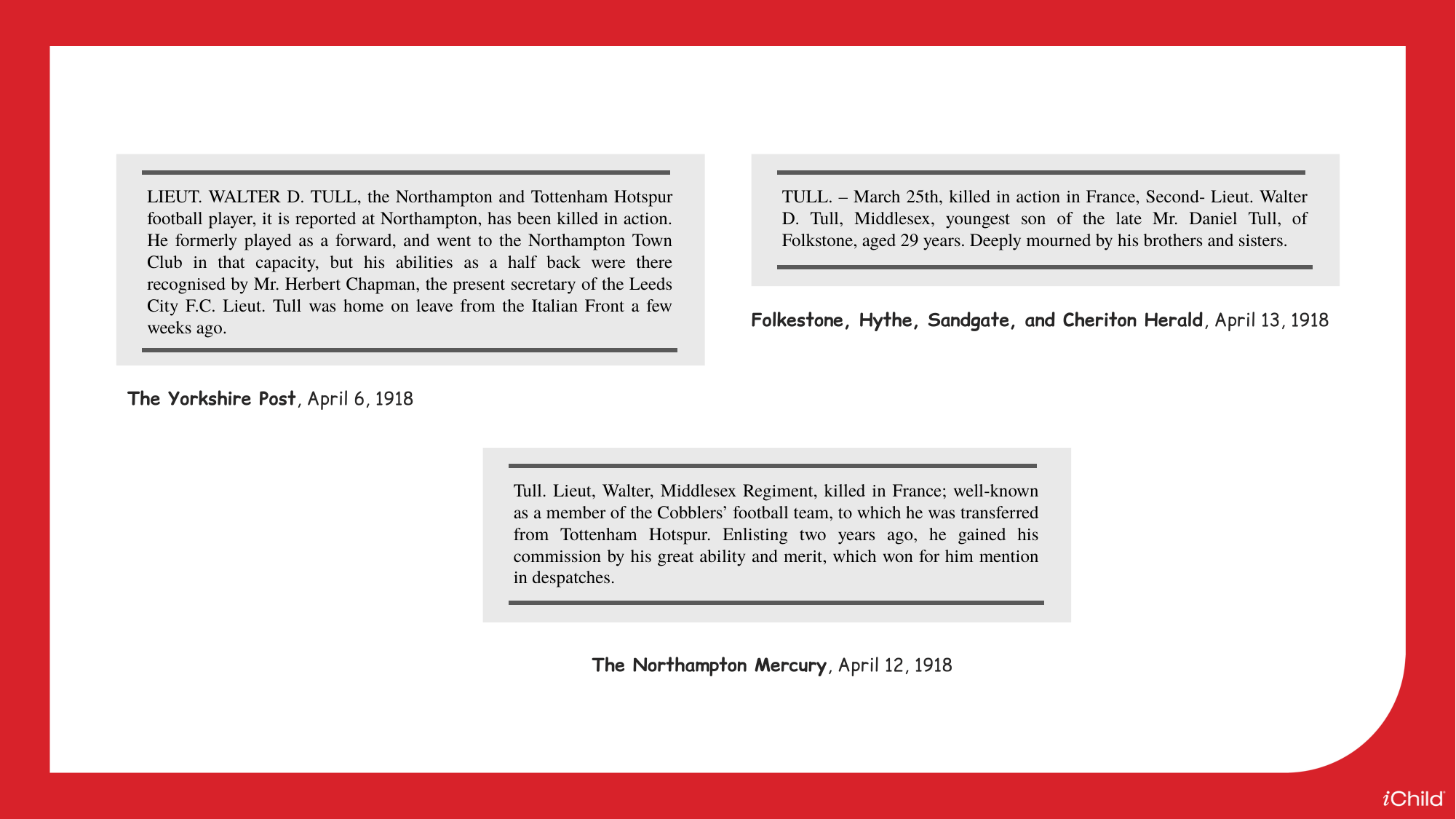

LIEUT. WALTER D. TULL, the Northampton and Tottenham Hotspur football player, it is reported at Northampton, has been killed in action. He formerly played as a forward, and went to the Northampton Town Club in that capacity, but his abilities as a half back were there recognised by Mr. Herbert Chapman, the present secretary of the Leeds City F.C. Lieut. Tull was home on leave from the Italian Front a few weeks ago.

TULL. – March 25th, killed in action in France, Second- Lieut. Walter D. Tull, Middlesex, youngest son of the late Mr. Daniel Tull, of Folkstone, aged 29 years. Deeply mourned by his brothers and sisters.
Folkestone, Hythe, Sandgate, and Cheriton Herald, April 13, 1918
The Yorkshire Post, April 6, 1918

Tull. Lieut, Walter, Middlesex Regiment, killed in France; well-known as a member of the Cobblers’ football team, to which he was transferred from Tottenham Hotspur. Enlisting two years ago, he gained his commission by his great ability and merit, which won for him mention in despatches.
The Northampton Mercury, April 12, 1918